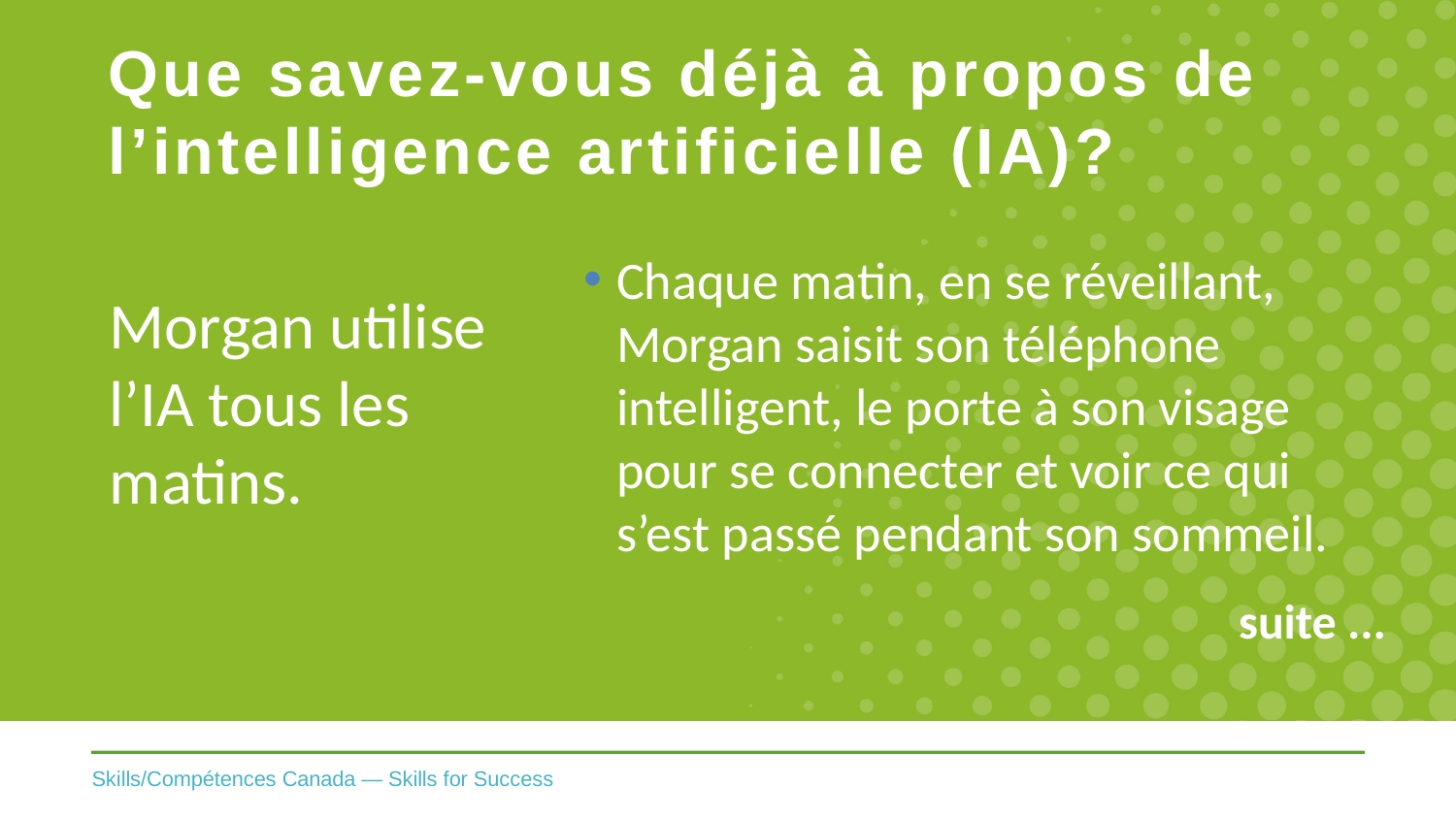

# Que savez-vous déjà à propos de l’intelligence artificielle (IA)?
Chaque matin, en se réveillant, Morgan saisit son téléphone intelligent, le porte à son visage pour se connecter et voir ce qui s’est passé pendant son sommeil.
suite ...
Morgan utilise l’IA tous les matins.